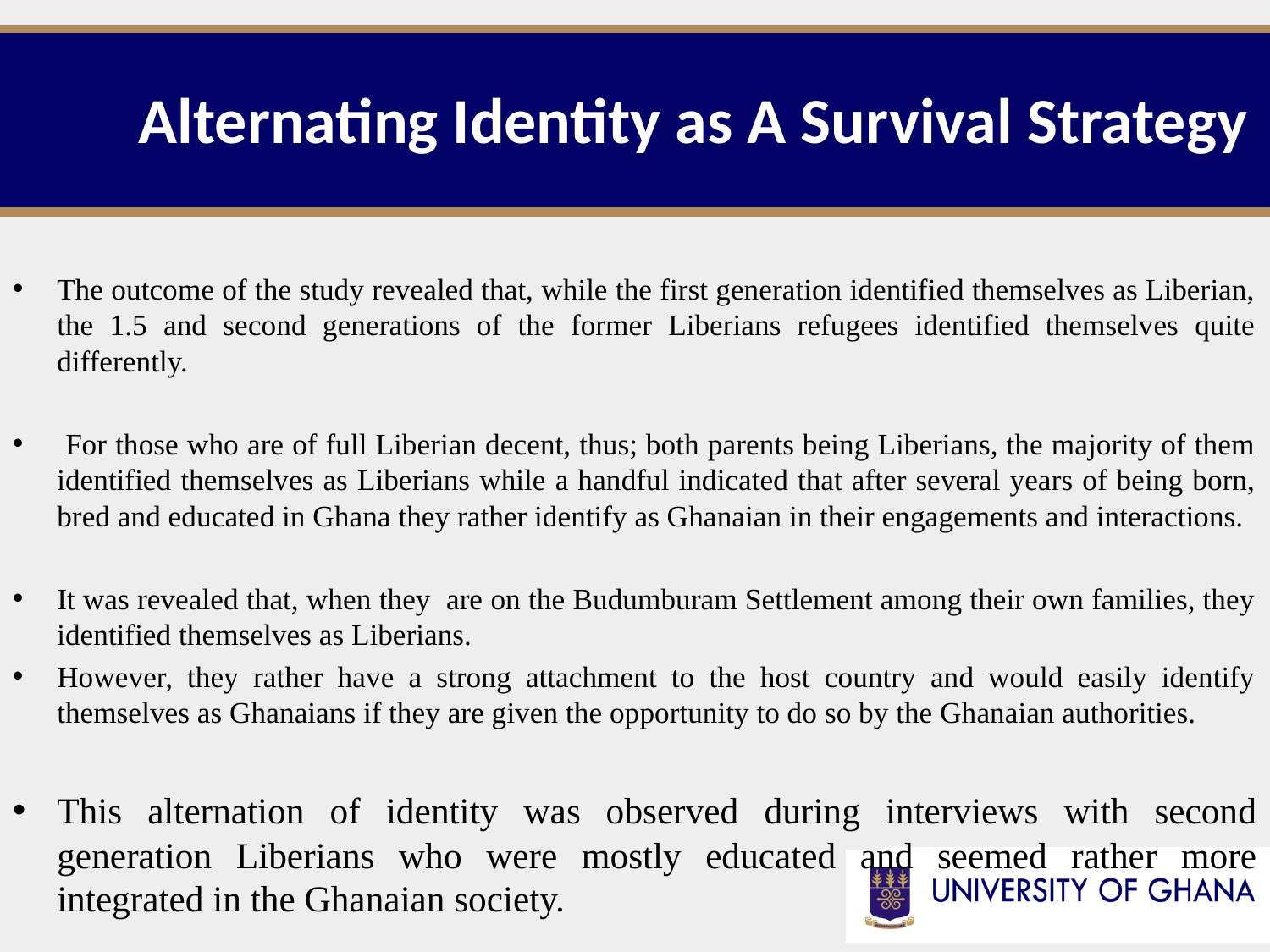

# Alternating Identity as A Survival Strategy

The outcome of the study revealed that, while the first generation identified themselves as Liberian, the 1.5 and second generations of the former Liberians refugees identified themselves quite differently.

 For those who are of full Liberian decent, thus; both parents being Liberians, the majority of them identified themselves as Liberians while a handful indicated that after several years of being born, bred and educated in Ghana they rather identify as Ghanaian in their engagements and interactions.

It was revealed that, when they  are on the Budumburam Settlement among their own families, they identified themselves as Liberians.
However, they rather have a strong attachment to the host country and would easily identify themselves as Ghanaians if they are given the opportunity to do so by the Ghanaian authorities.

This alternation of identity was observed during interviews with second generation Liberians who were mostly educated and seemed rather more integrated in the Ghanaian society.